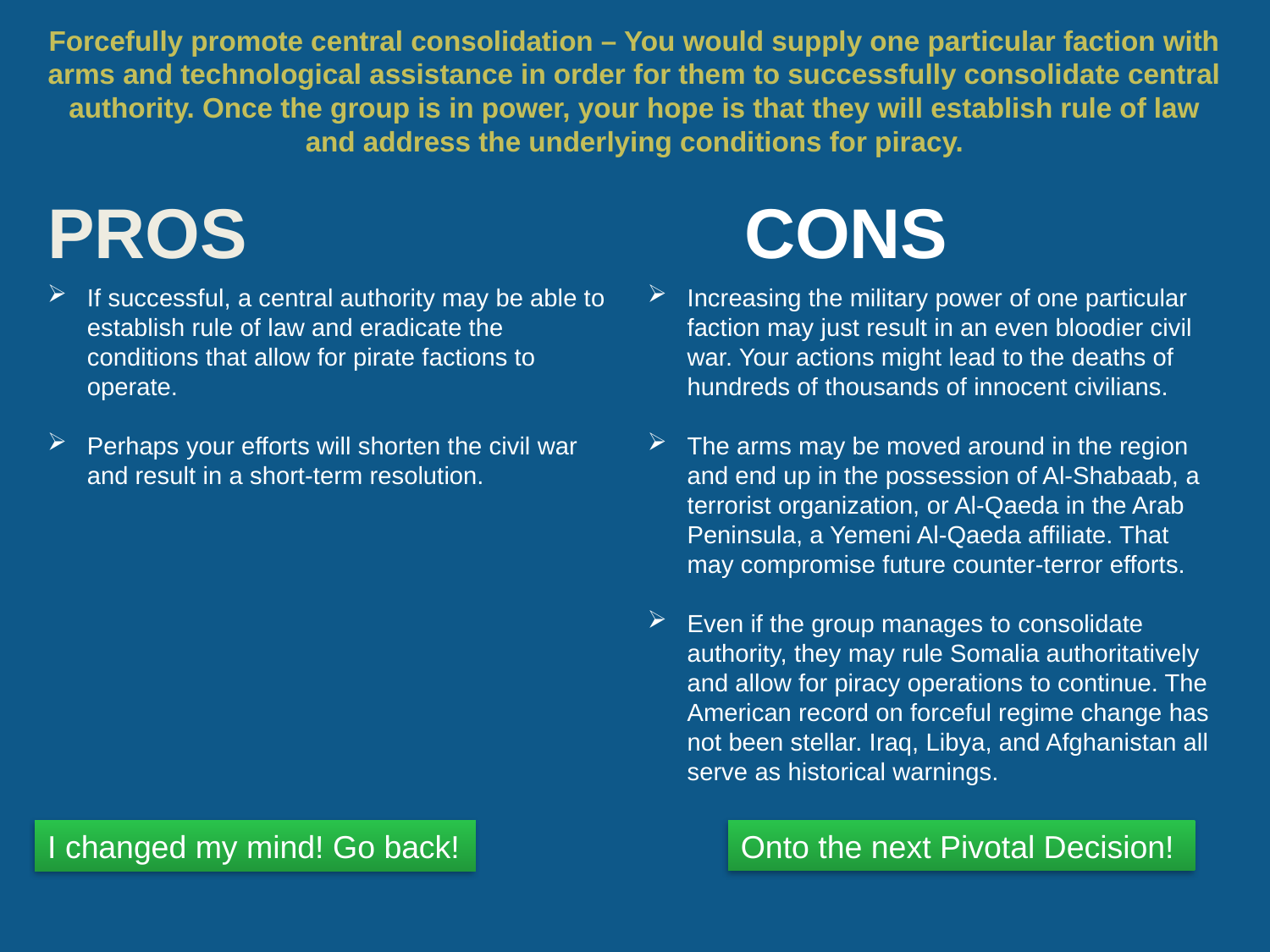

# Forcefully promote central consolidation – You would supply one particular faction with arms and technological assistance in order for them to successfully consolidate central authority. Once the group is in power, your hope is that they will establish rule of law and address the underlying conditions for piracy.
If successful, a central authority may be able to establish rule of law and eradicate the conditions that allow for pirate factions to operate.

Perhaps your efforts will shorten the civil war and result in a short-term resolution.
Increasing the military power of one particular faction may just result in an even bloodier civil war. Your actions might lead to the deaths of hundreds of thousands of innocent civilians.

The arms may be moved around in the region and end up in the possession of Al-Shabaab, a terrorist organization, or Al-Qaeda in the Arab Peninsula, a Yemeni Al-Qaeda affiliate. That may compromise future counter-terror efforts.

Even if the group manages to consolidate authority, they may rule Somalia authoritatively and allow for piracy operations to continue. The American record on forceful regime change has not been stellar. Iraq, Libya, and Afghanistan all serve as historical warnings.